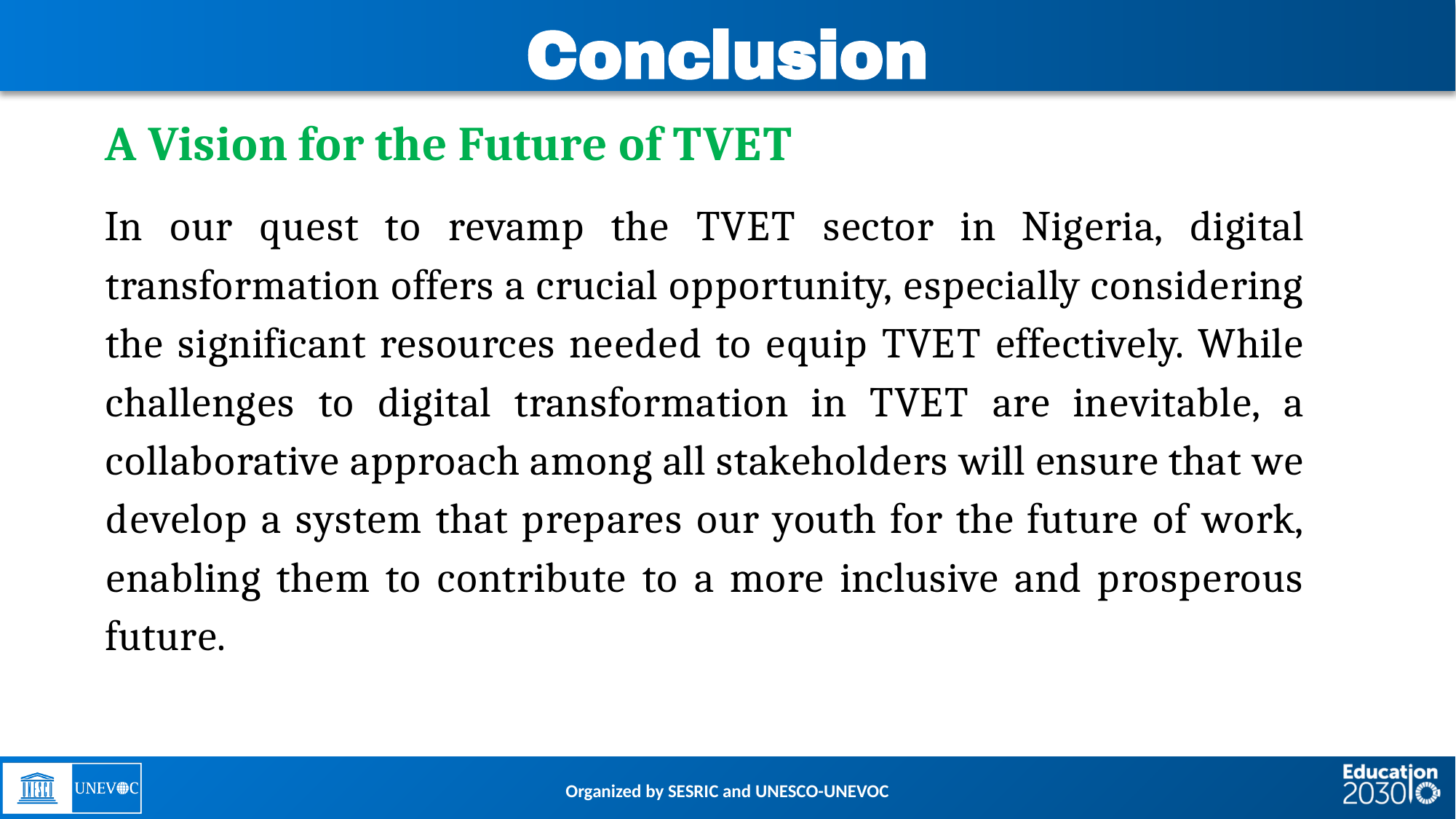

# Conclusion
A Vision for the Future of TVET
In our quest to revamp the TVET sector in Nigeria, digital transformation offers a crucial opportunity, especially considering the significant resources needed to equip TVET effectively. While challenges to digital transformation in TVET are inevitable, a collaborative approach among all stakeholders will ensure that we develop a system that prepares our youth for the future of work, enabling them to contribute to a more inclusive and prosperous future.